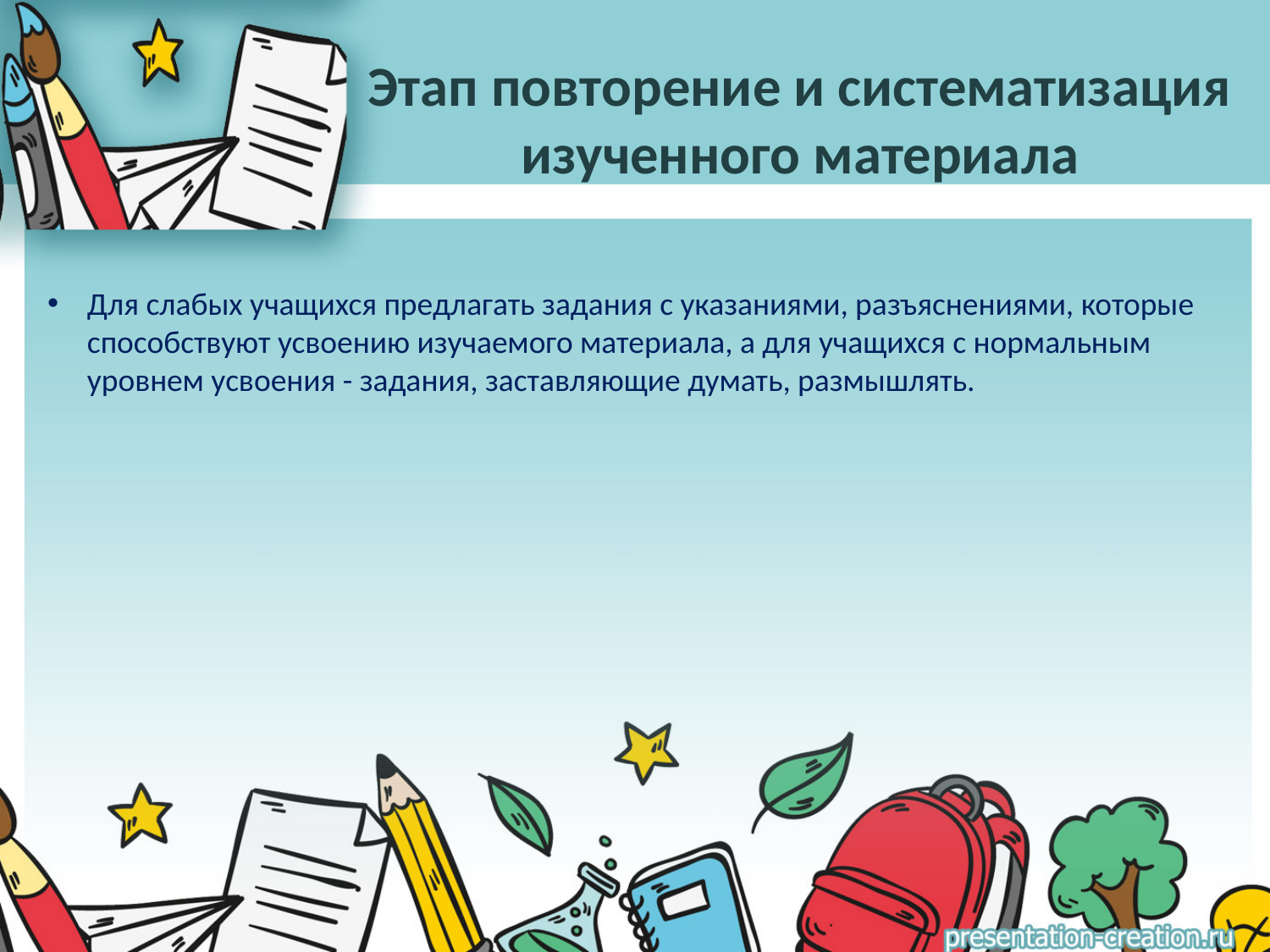

# Этап повторение и систематизация изученного материала
Для слабых учащихся предлагать задания с указаниями, разъяснениями, которые способствуют усвоению изучаемого материала, а для учащихся с нормальным уровнем усвоения - задания, заставляющие думать, размышлять.